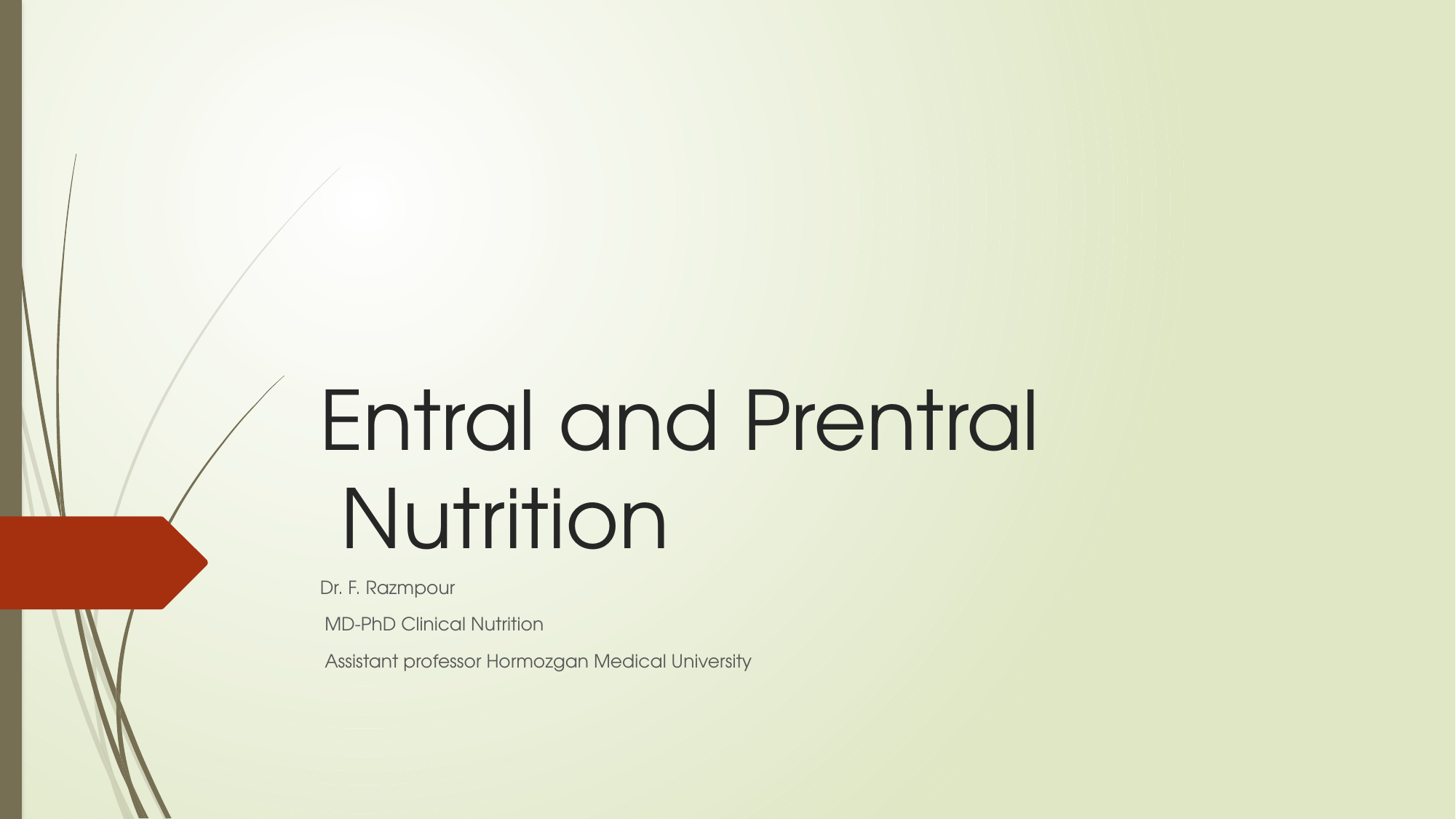

# Entral and Prentral Nutrition
Dr. F. Razmpour
MD-PhD Clinical Nutrition
Assistant professor Hormozgan Medical University